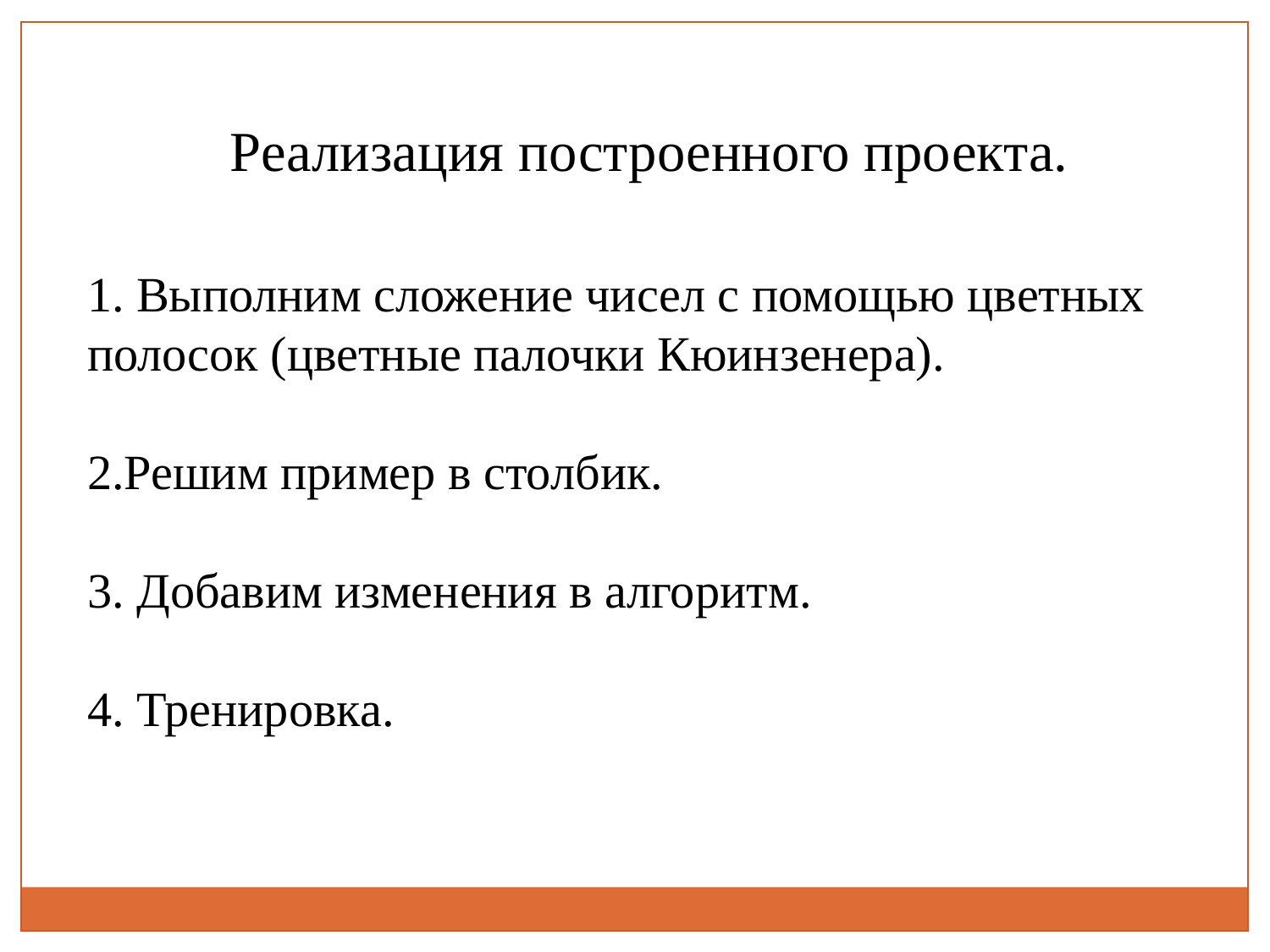

Реализация построенного проекта.
1. Выполним сложение чисел с помощью цветных  полосок (цветные палочки Кюинзенера).

2.Решим пример в столбик.

3. Добавим изменения в алгоритм.

4. Тренировка.